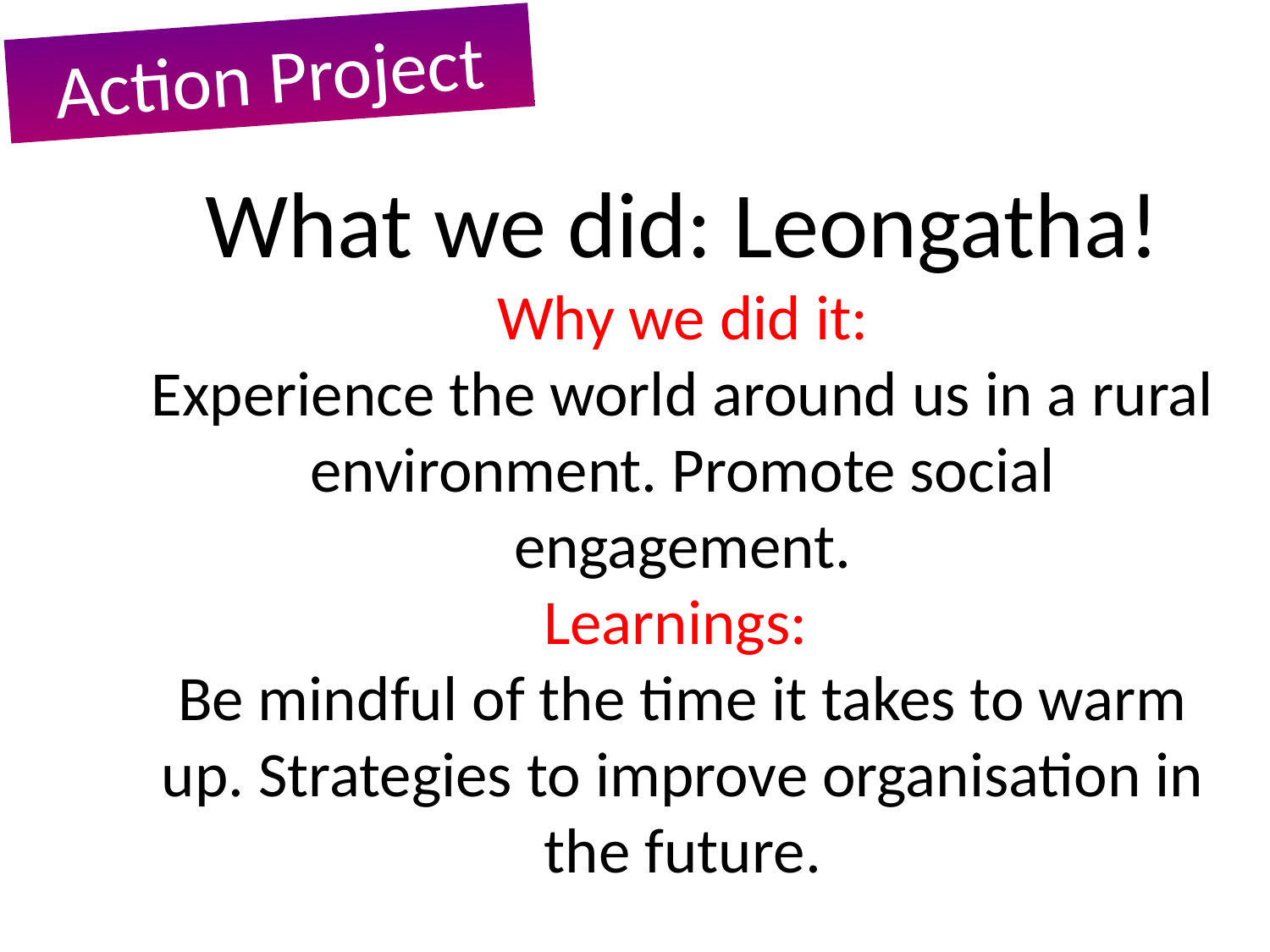

Action Project
# What we did: Leongatha! Why we did it: Experience the world around us in a rural environment. Promote social engagement. Learnings: Be mindful of the time it takes to warm up. Strategies to improve organisation in the future.